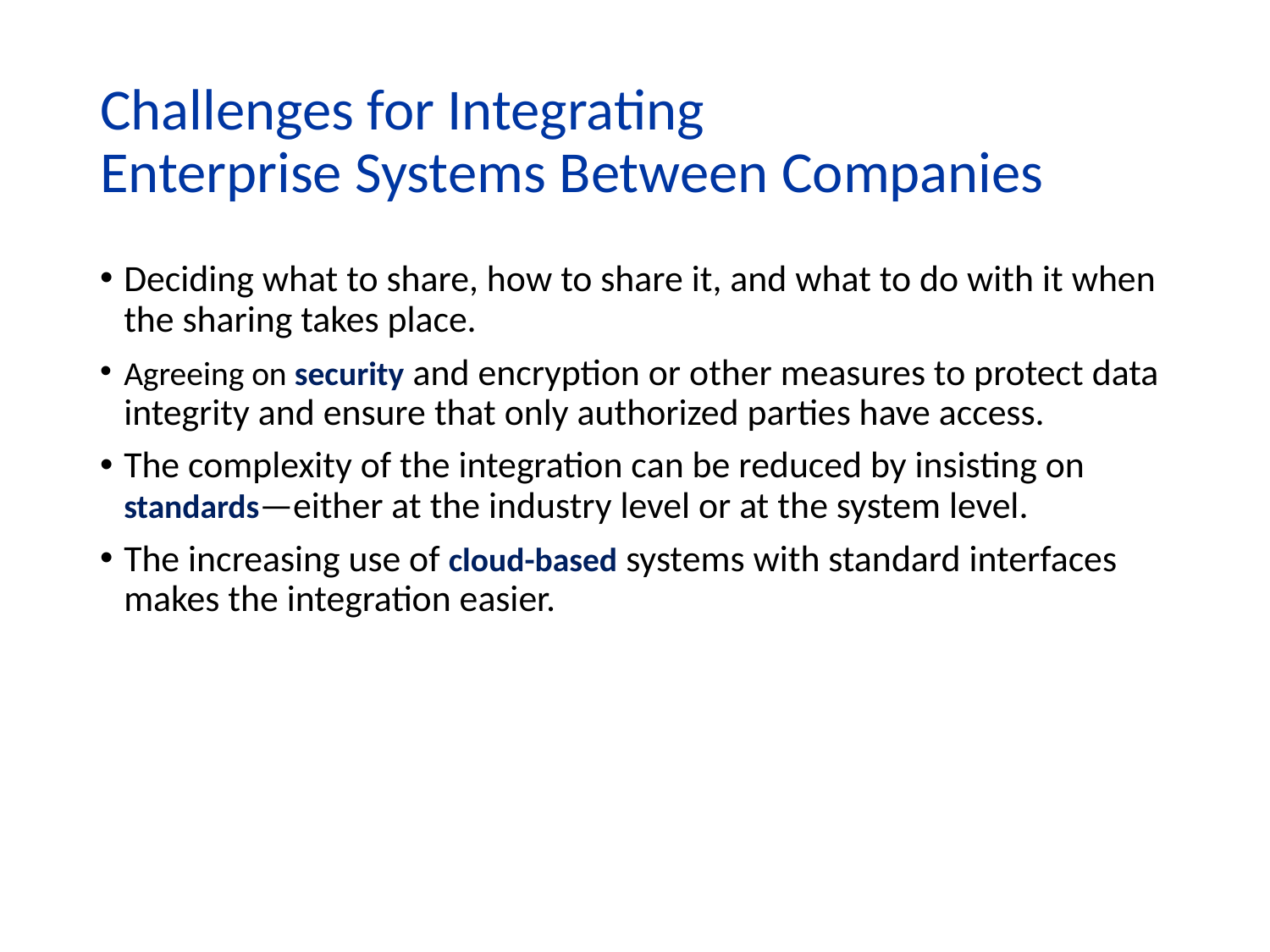

# Challenges for Integrating Enterprise Systems Between Companies
Deciding what to share, how to share it, and what to do with it when the sharing takes place.
Agreeing on security and encryption or other measures to protect data integrity and ensure that only authorized parties have access.
The complexity of the integration can be reduced by insisting on standards—either at the industry level or at the system level.
The increasing use of cloud-based systems with standard interfaces makes the integration easier.